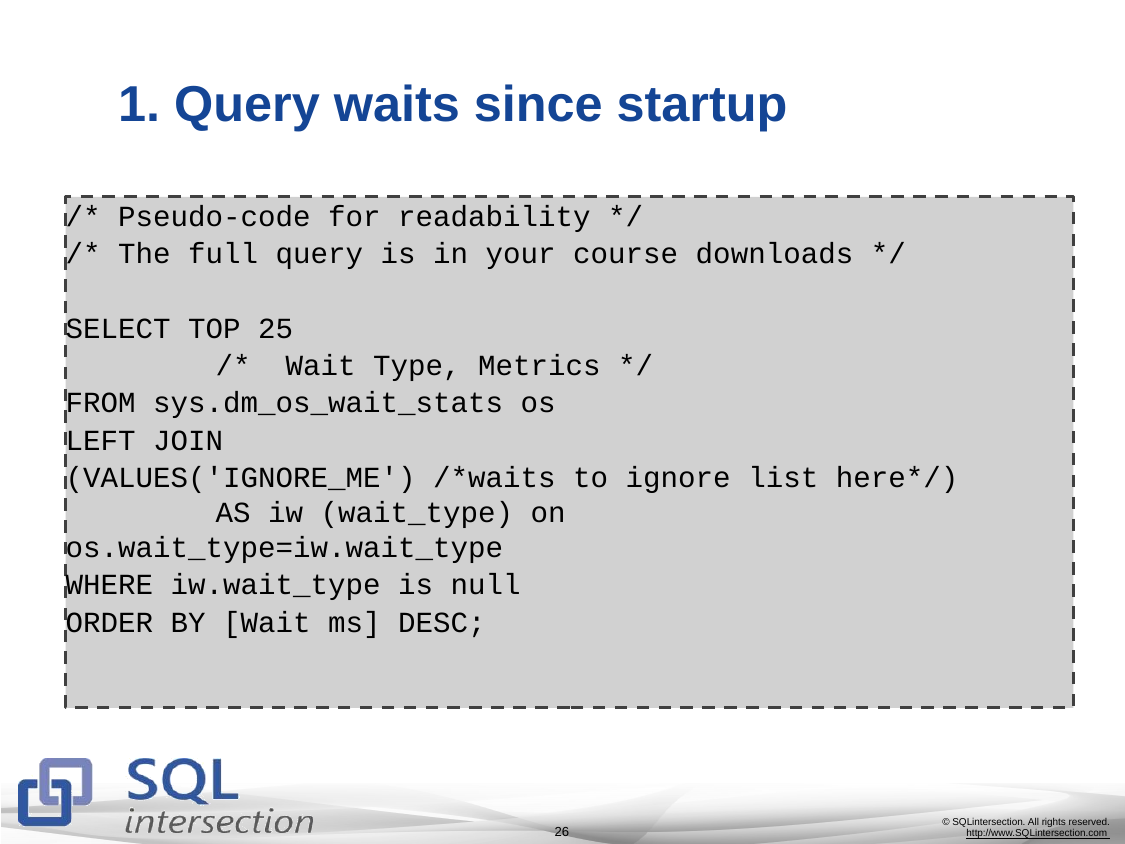

# 1. Query waits since startup
/* Pseudo-code for readability */
/* The full query is in your course downloads */

SELECT TOP 25
	/*  Wait Type, Metrics */
FROM sys.dm_os_wait_stats os
LEFT JOIN
(VALUES('IGNORE_ME') /*waits to ignore list here*/)
	AS iw (wait_type) on 	os.wait_type=iw.wait_type
WHERE iw.wait_type is null
ORDER BY [Wait ms] DESC;